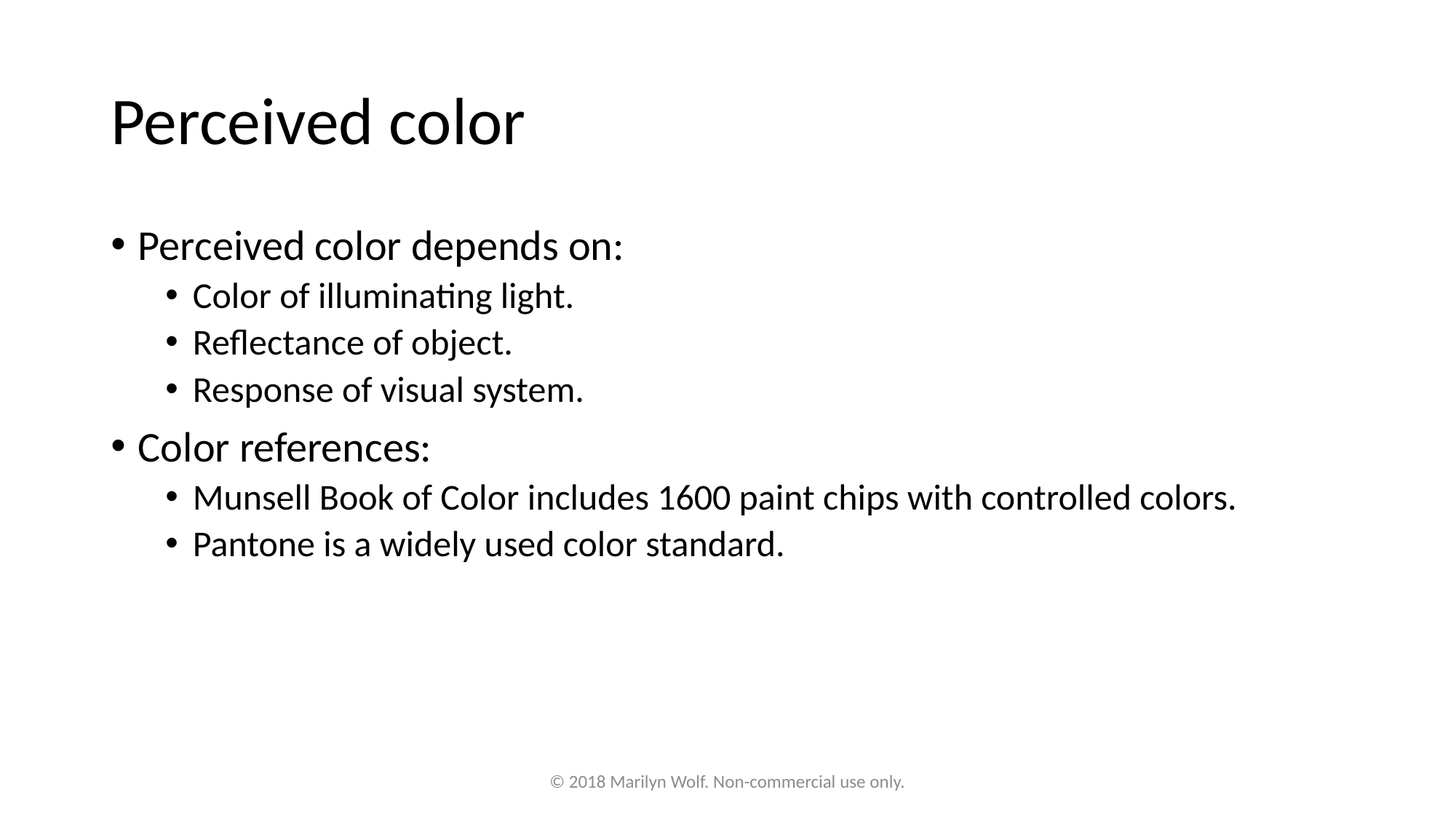

# Perceived color
Perceived color depends on:
Color of illuminating light.
Reflectance of object.
Response of visual system.
Color references:
Munsell Book of Color includes 1600 paint chips with controlled colors.
Pantone is a widely used color standard.
© 2018 Marilyn Wolf. Non-commercial use only.